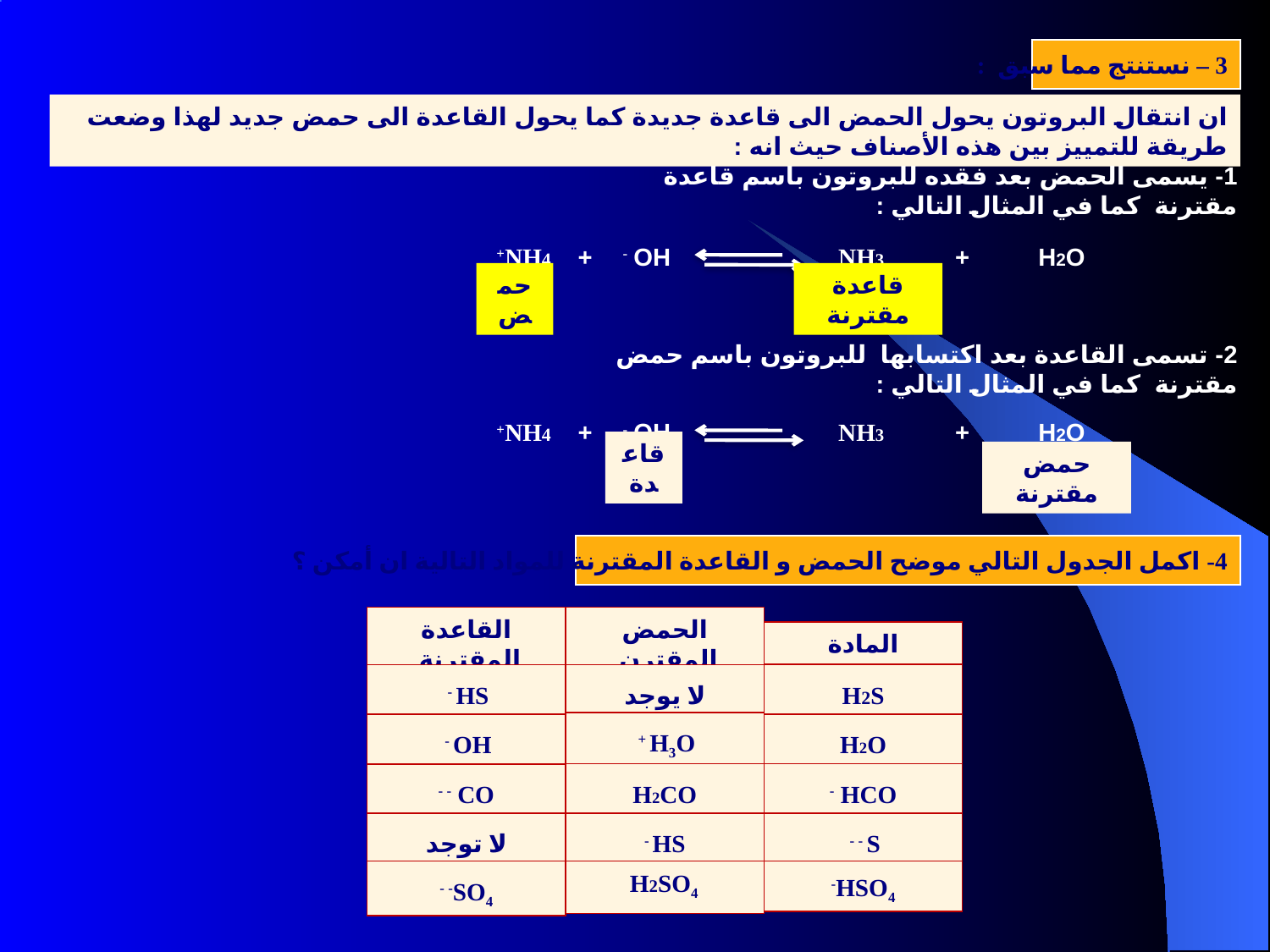

3 – نستنتج مما سبق  :
ان انتقال البروتون يحول الحمض الى قاعدة جديدة كما يحول القاعدة الى حمض جديد لهذا وضعت طريقة للتمييز بين هذه الأصناف حيث انه :
1- يسمى الحمض بعد فقده للبروتون باسم قاعدة مقترنة  كما في المثال التالي :
NH4+
+
OH -
NH3
+
H2O
حمض
قاعدة مقترنة
2- تسمى القاعدة بعد اكتسابها  للبروتون باسم حمض مقترنة  كما في المثال التالي :
NH4+
+
OH -
NH3
+
H2O
قاعدة
حمض مقترنة
4- اكمل الجدول التالي موضح الحمض و القاعدة المقترنة للمواد التالية ان أمكن ؟
القاعدة المقترنة
الحمض المقترن
المادة

HS -

لا يوجد

H2S

OH -

H3O +

H2O

CO - -

H2CO

HCO -

لا توجد

HS -

S - -

SO4- -
 H2SO4

HSO4-